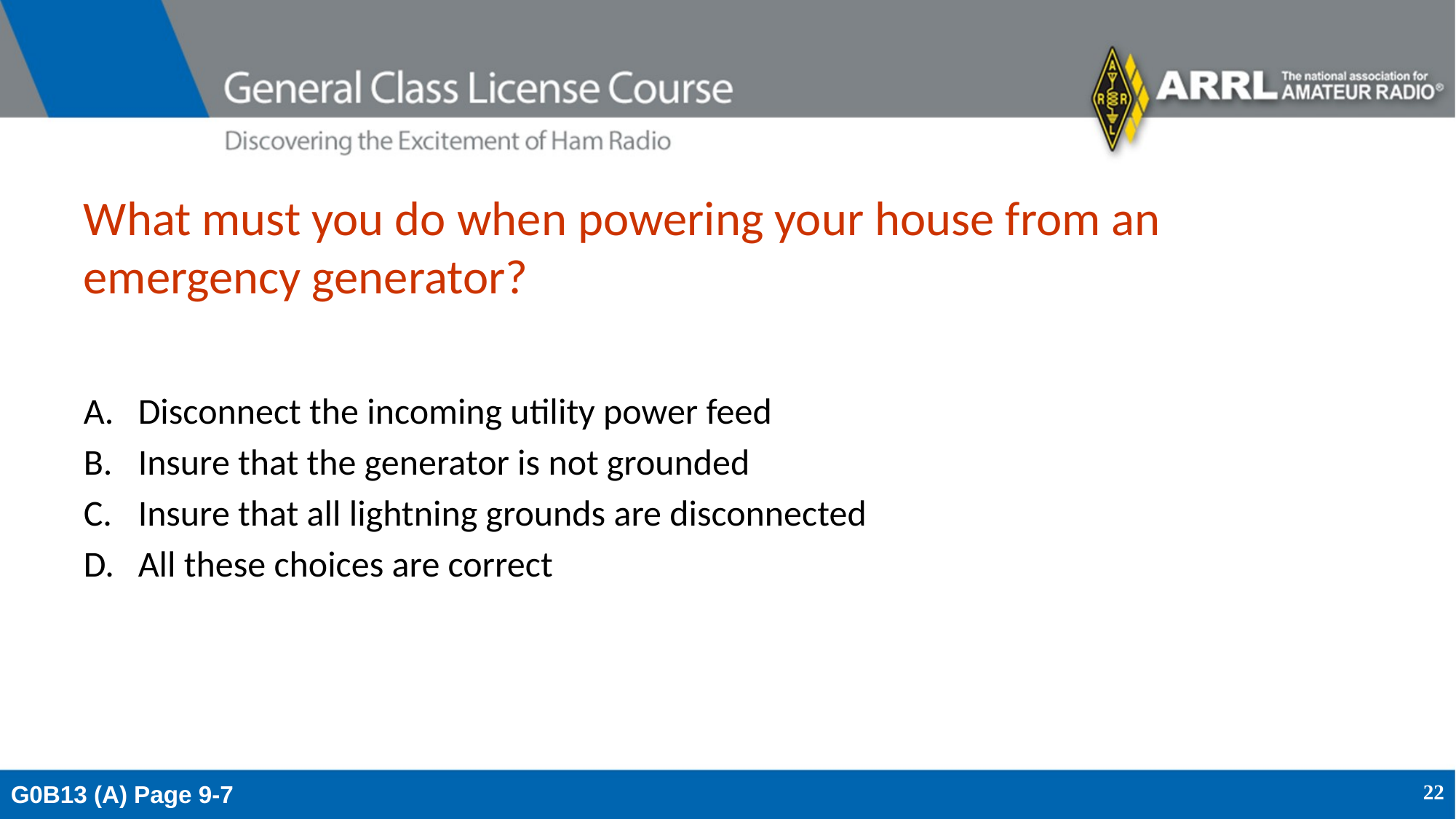

# What must you do when powering your house from an emergency generator?
Disconnect the incoming utility power feed
Insure that the generator is not grounded
Insure that all lightning grounds are disconnected
All these choices are correct
G0B13 (A) Page 9-7
22